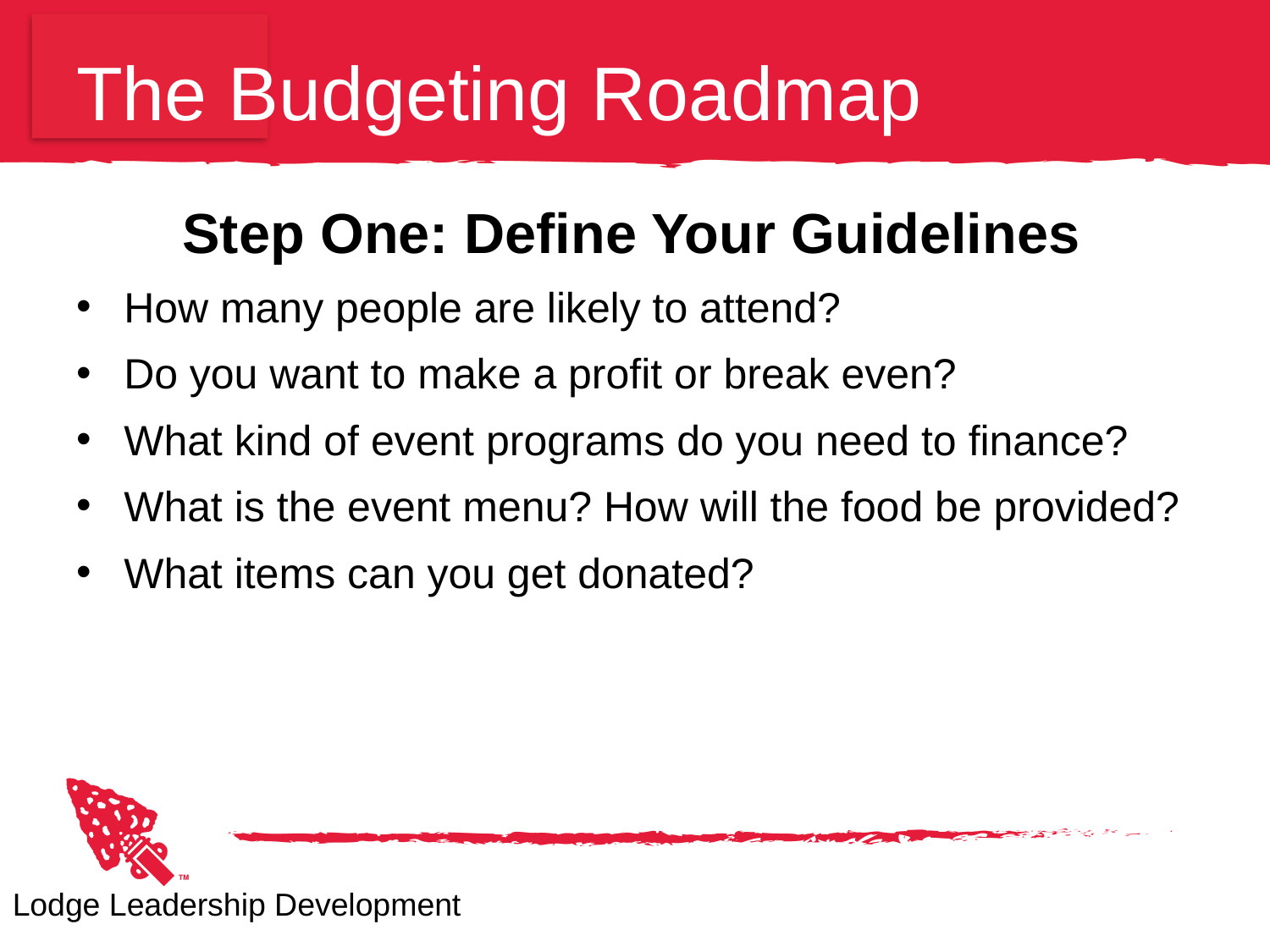

# The Budgeting Roadmap
Step One: Define Your Guidelines
How many people are likely to attend?
Do you want to make a profit or break even?
What kind of event programs do you need to finance?
What is the event menu? How will the food be provided?
What items can you get donated?
Lodge Leadership Development